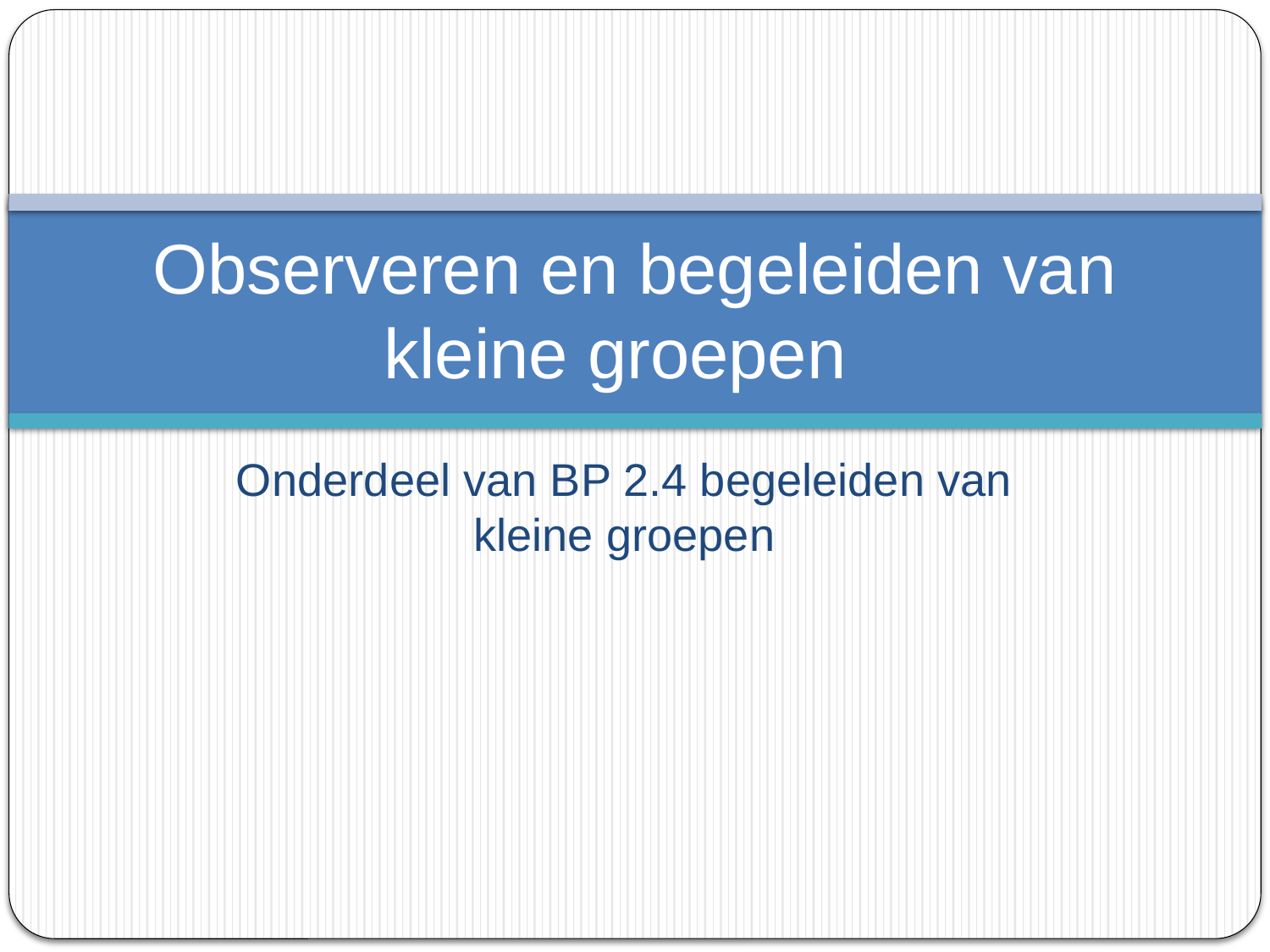

# Observeren en begeleiden van kleine groepen
Onderdeel van BP 2.4 begeleiden van kleine groepen